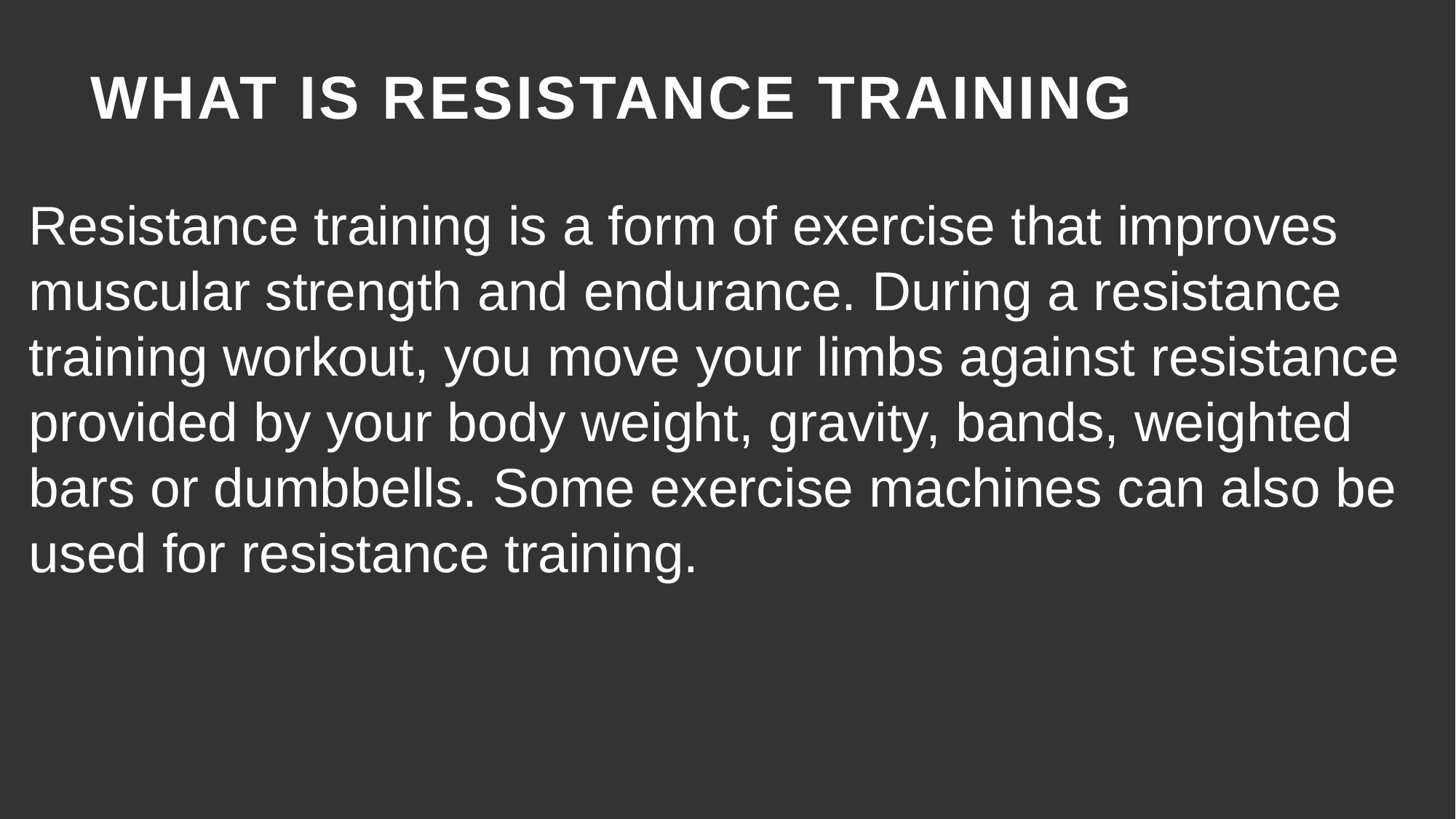

# wHAT IS Resistance training
Resistance training is a form of exercise that improves muscular strength and endurance. During a resistance training workout, you move your limbs against resistance provided by your body weight, gravity, bands, weighted bars or dumbbells. Some exercise machines can also be used for resistance training.